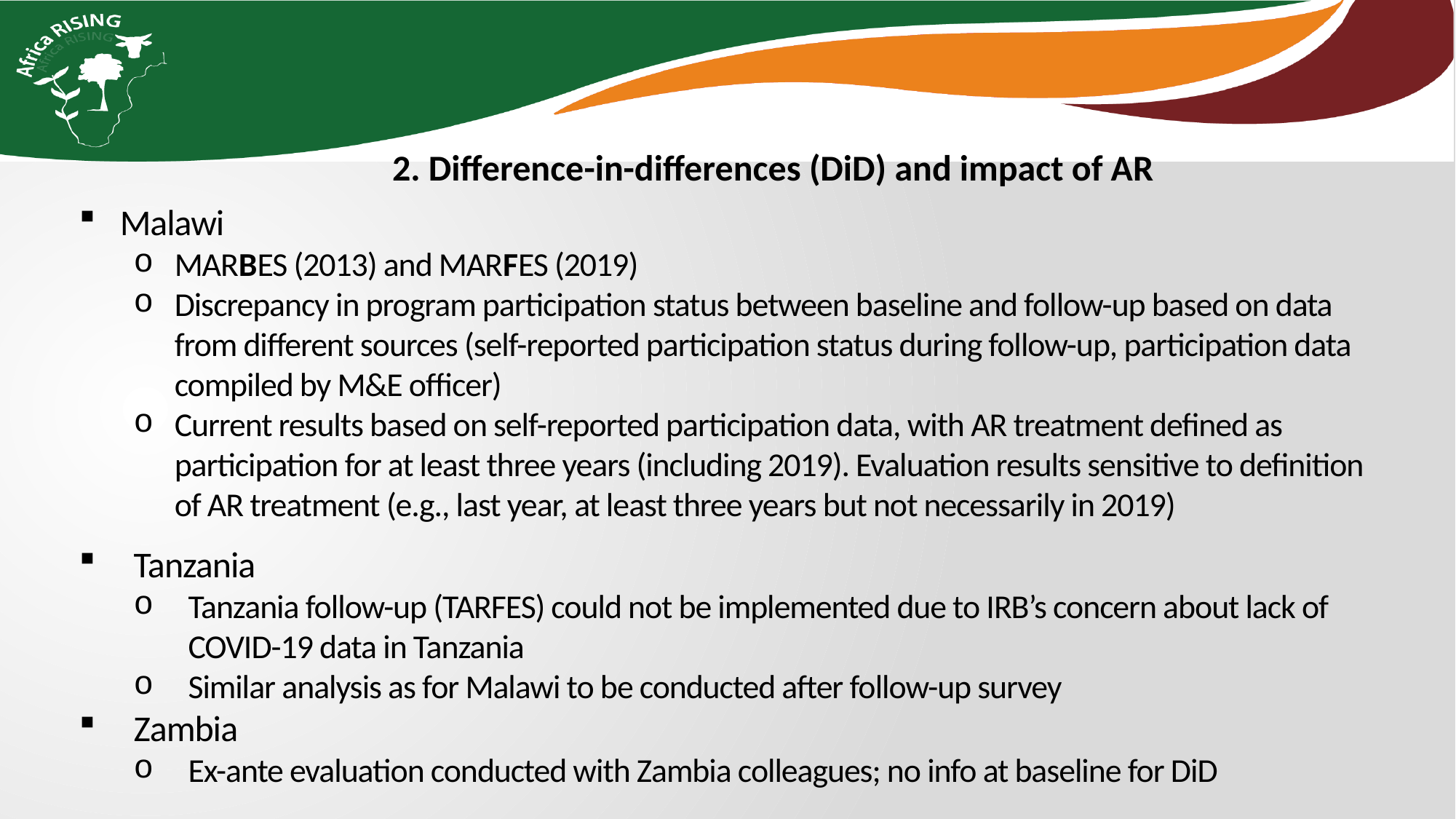

2. Difference-in-differences (DiD) and impact of AR
Malawi
MARBES (2013) and MARFES (2019)
Discrepancy in program participation status between baseline and follow-up based on data from different sources (self-reported participation status during follow-up, participation data compiled by M&E officer)
Current results based on self-reported participation data, with AR treatment defined as participation for at least three years (including 2019). Evaluation results sensitive to definition of AR treatment (e.g., last year, at least three years but not necessarily in 2019)
Tanzania
Tanzania follow-up (TARFES) could not be implemented due to IRB’s concern about lack of COVID-19 data in Tanzania
Similar analysis as for Malawi to be conducted after follow-up survey
Zambia
Ex-ante evaluation conducted with Zambia colleagues; no info at baseline for DiD